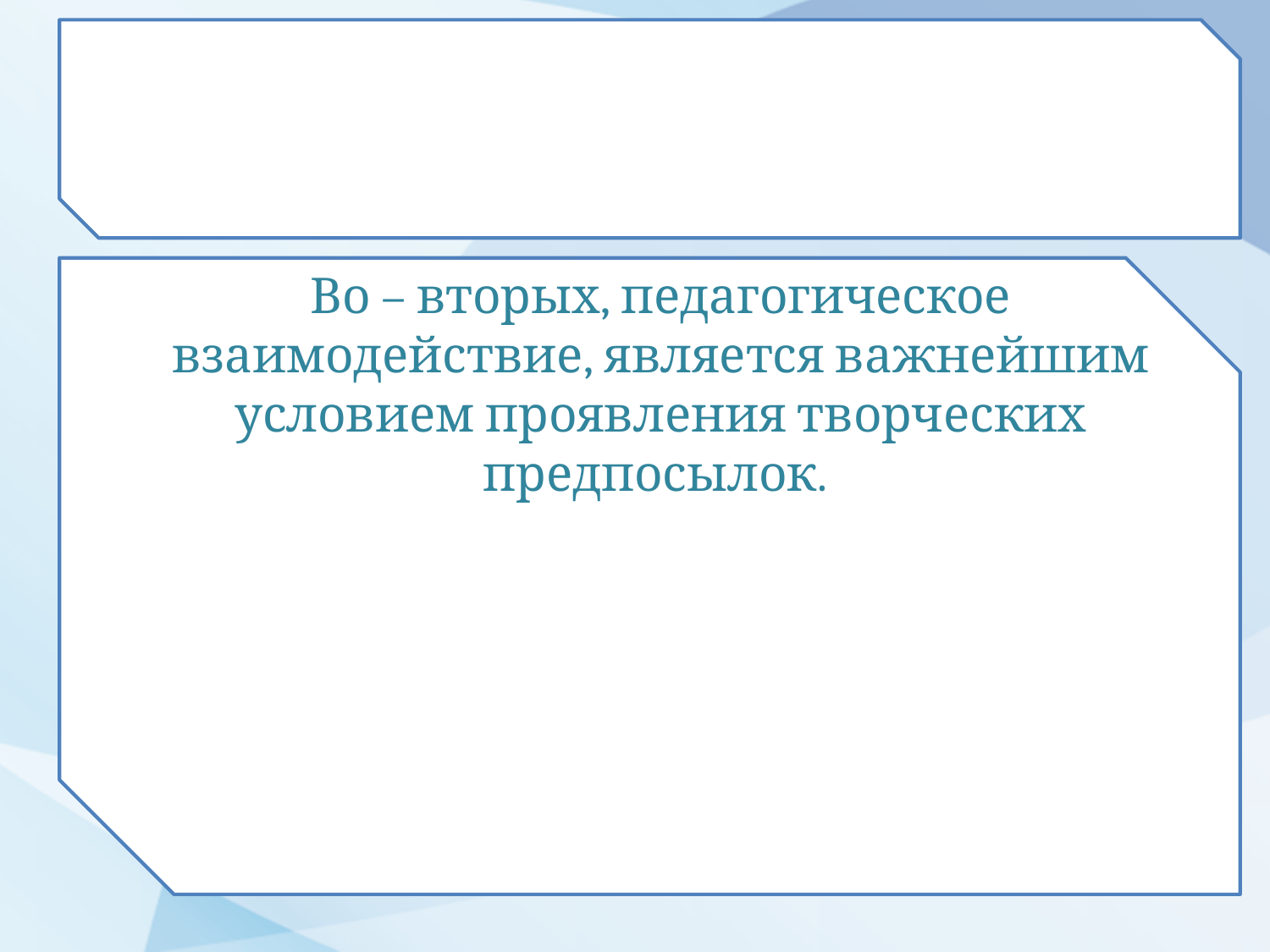

#

Во – вторых, педагогическое взаимодействие, является важнейшим условием проявления творческих предпосылок.